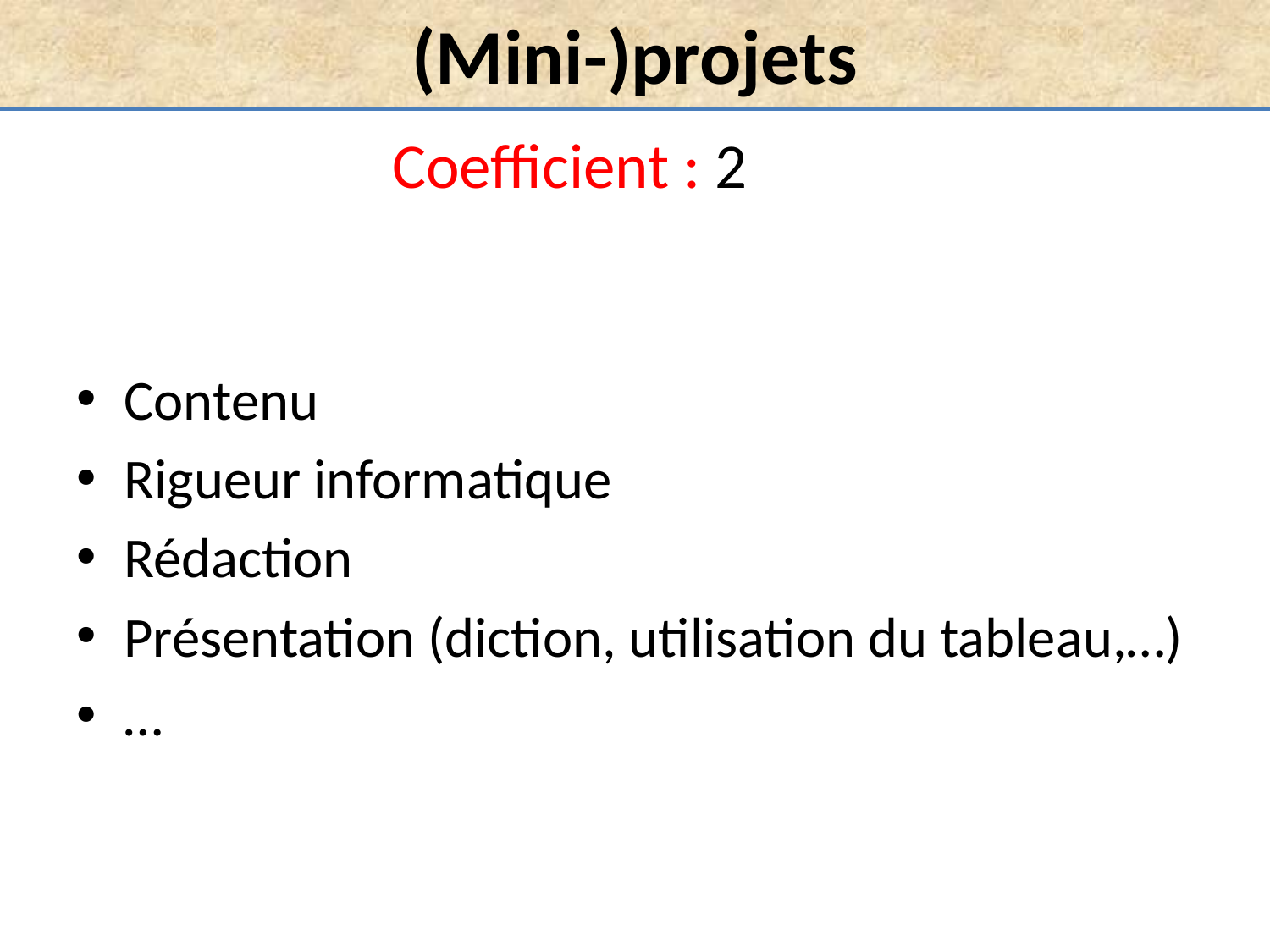

(Mini-)projets
Coefficient : 2
Contenu
Rigueur informatique
Rédaction
Présentation (diction, utilisation du tableau,…)
…